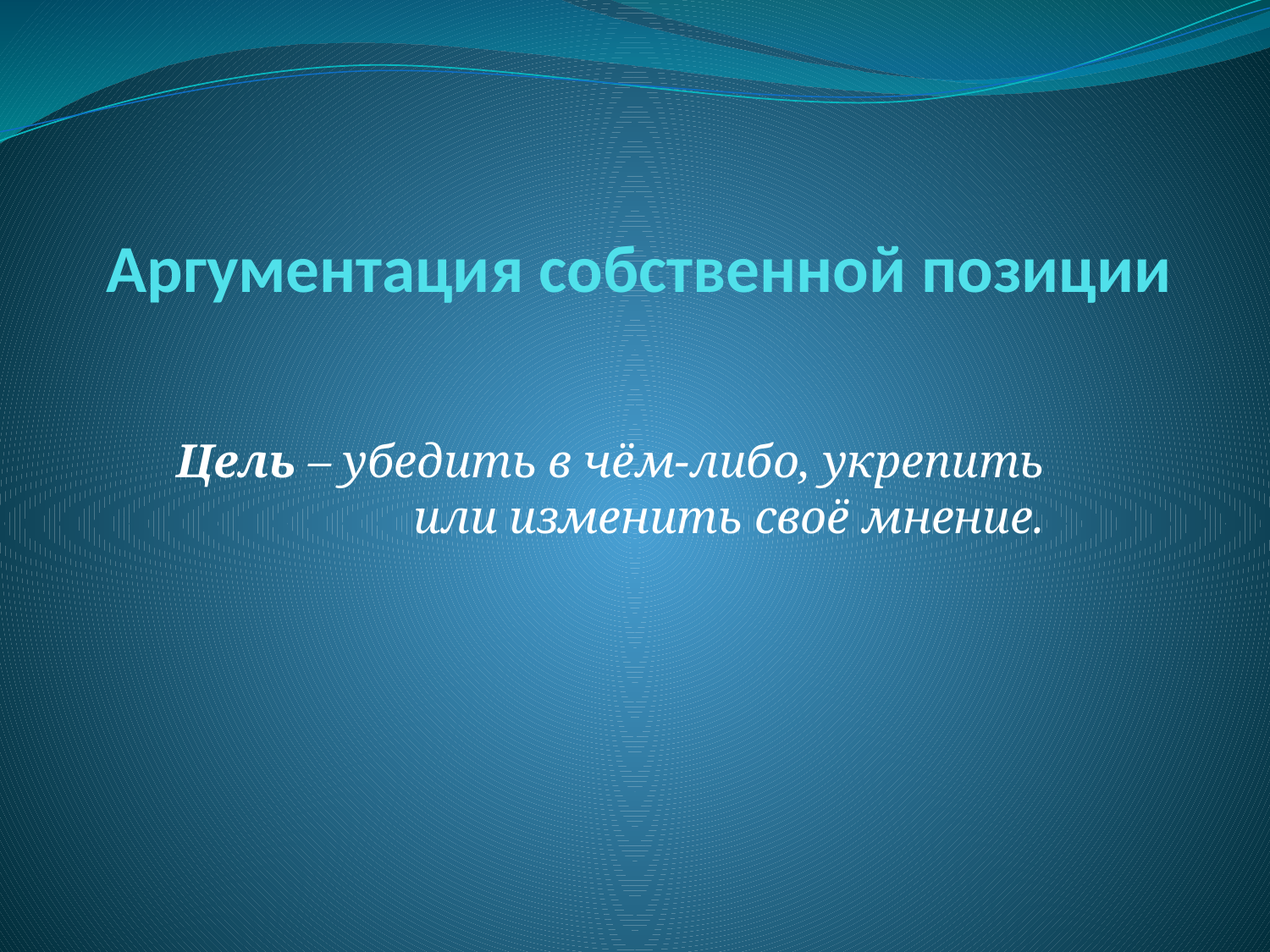

# Аргументация собственной позиции
Цель – убедить в чём-либо, укрепить или изменить своё мнение.